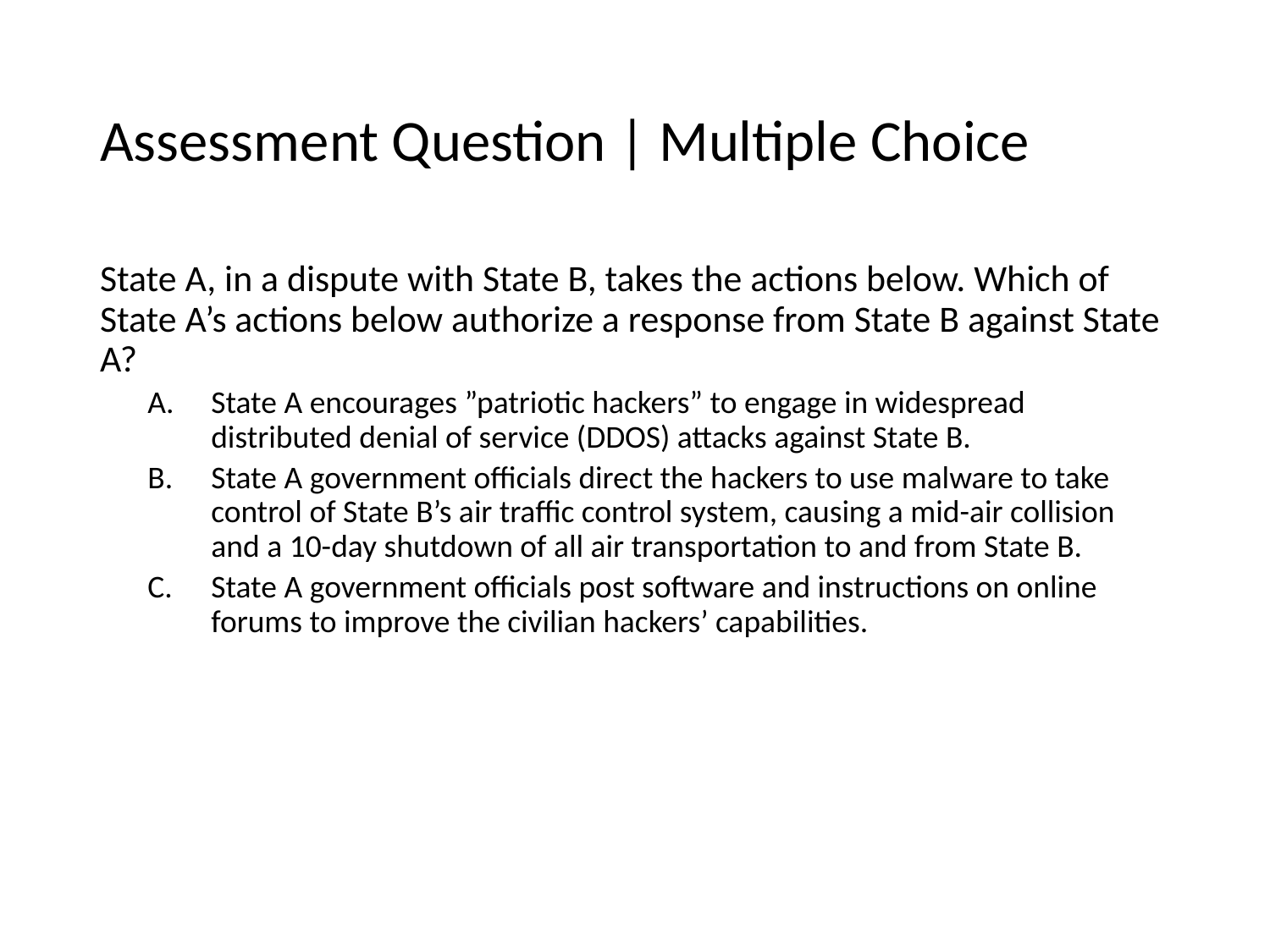

# Assessment Question | Multiple Choice
State A, in a dispute with State B, takes the actions below. Which of State A’s actions below authorize a response from State B against State A?
State A encourages ”patriotic hackers” to engage in widespread distributed denial of service (DDOS) attacks against State B.
State A government officials direct the hackers to use malware to take control of State B’s air traffic control system, causing a mid-air collision and a 10-day shutdown of all air transportation to and from State B.
State A government officials post software and instructions on online forums to improve the civilian hackers’ capabilities.